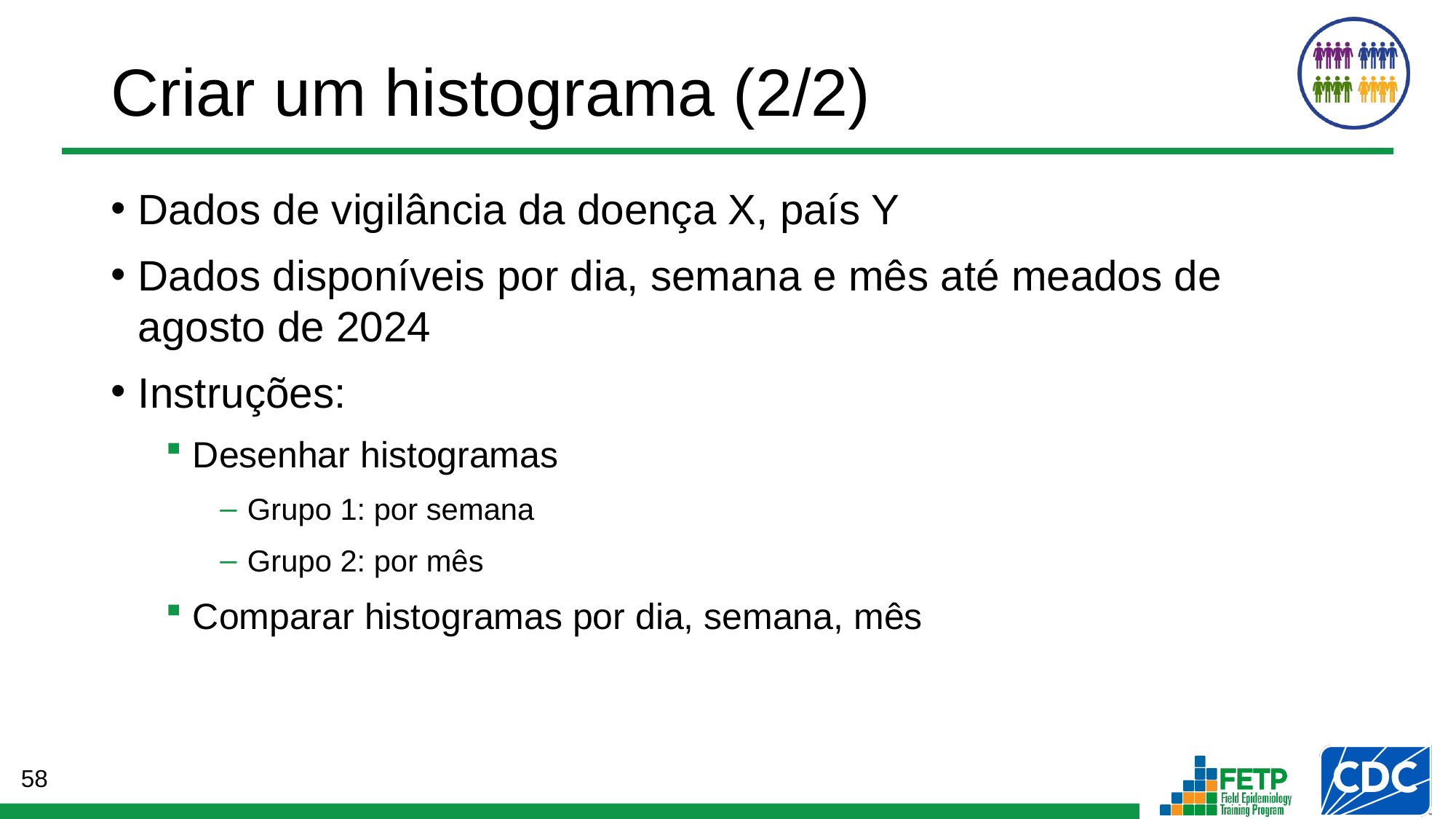

# Criar um histograma (2/2)
Dados de vigilância da doença X, país Y
Dados disponíveis por dia, semana e mês até meados de agosto de 2024
Instruções:
Desenhar histogramas
Grupo 1: por semana
Grupo 2: por mês
Comparar histogramas por dia, semana, mês